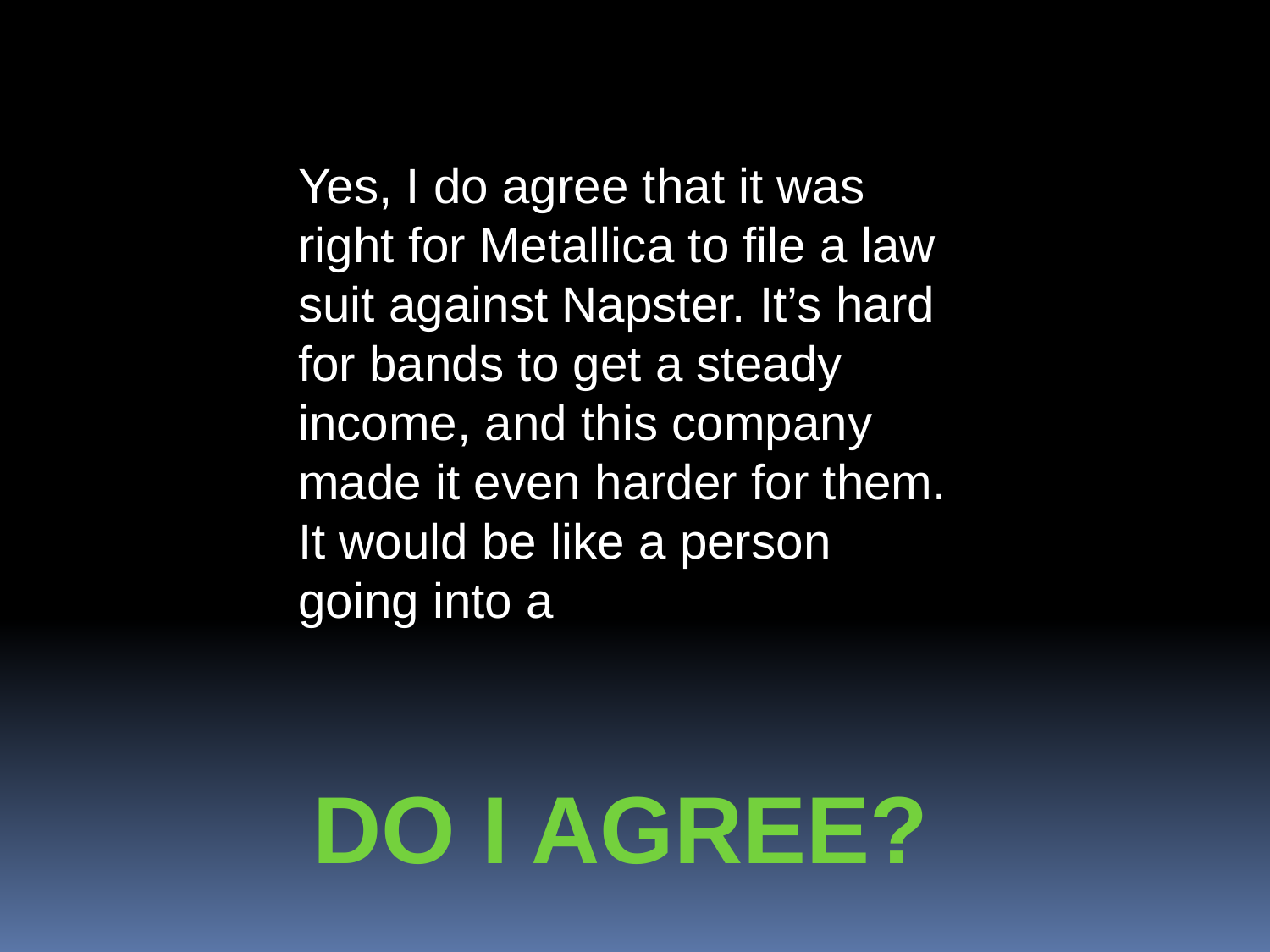

Yes, I do agree that it was right for Metallica to file a law suit against Napster. It’s hard for bands to get a steady income, and this company made it even harder for them. It would be like a person going into a
Do I agree?